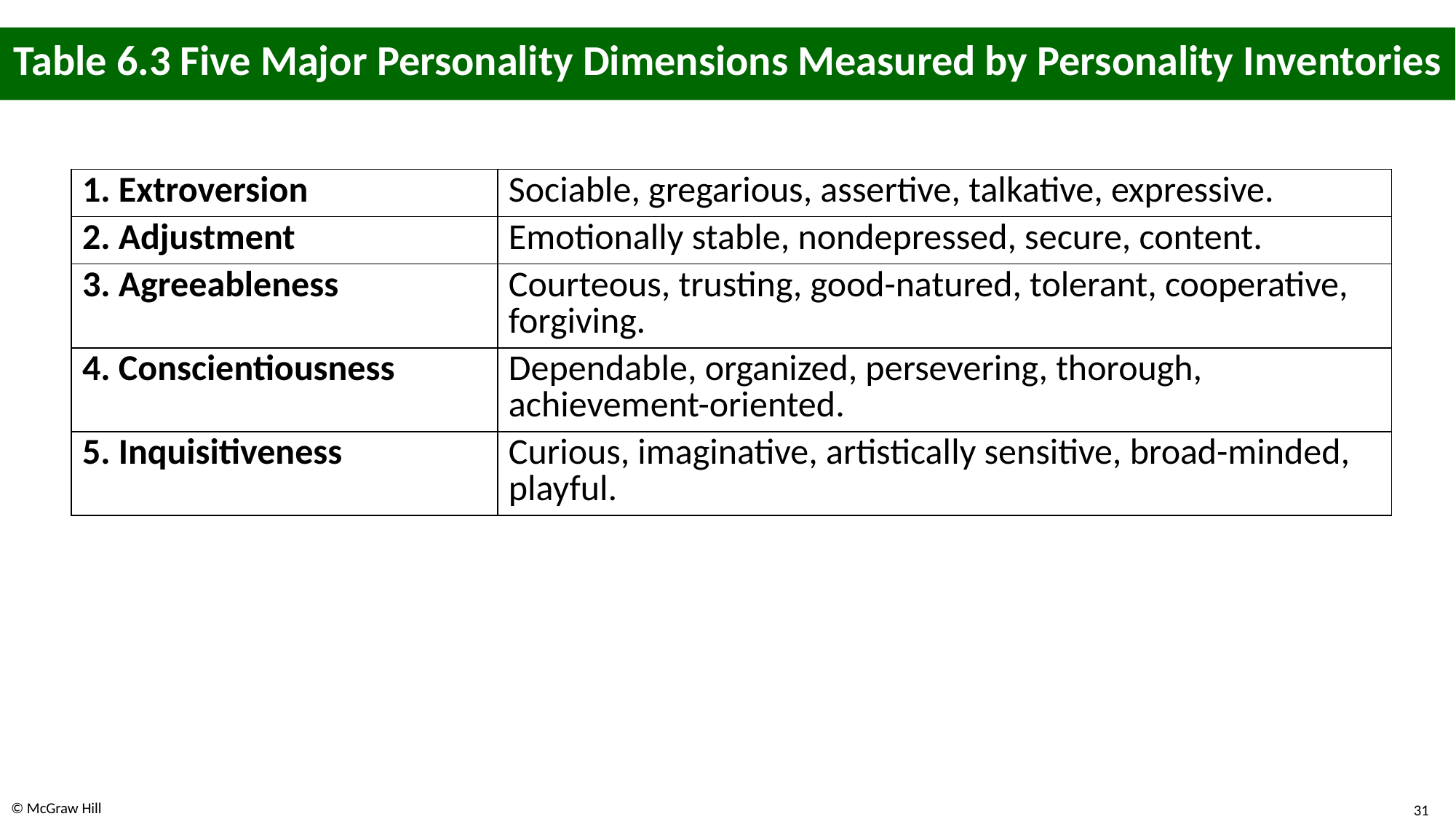

# Table 6.3 Five Major Personality Dimensions Measured by Personality Inventories
| 1. Extroversion | Sociable, gregarious, assertive, talkative, expressive. |
| --- | --- |
| 2. Adjustment | Emotionally stable, nondepressed, secure, content. |
| 3. Agreeableness | Courteous, trusting, good-natured, tolerant, cooperative, forgiving. |
| 4. Conscientiousness | Dependable, organized, persevering, thorough, achievement-oriented. |
| 5. Inquisitiveness | Curious, imaginative, artistically sensitive, broad-minded, playful. |